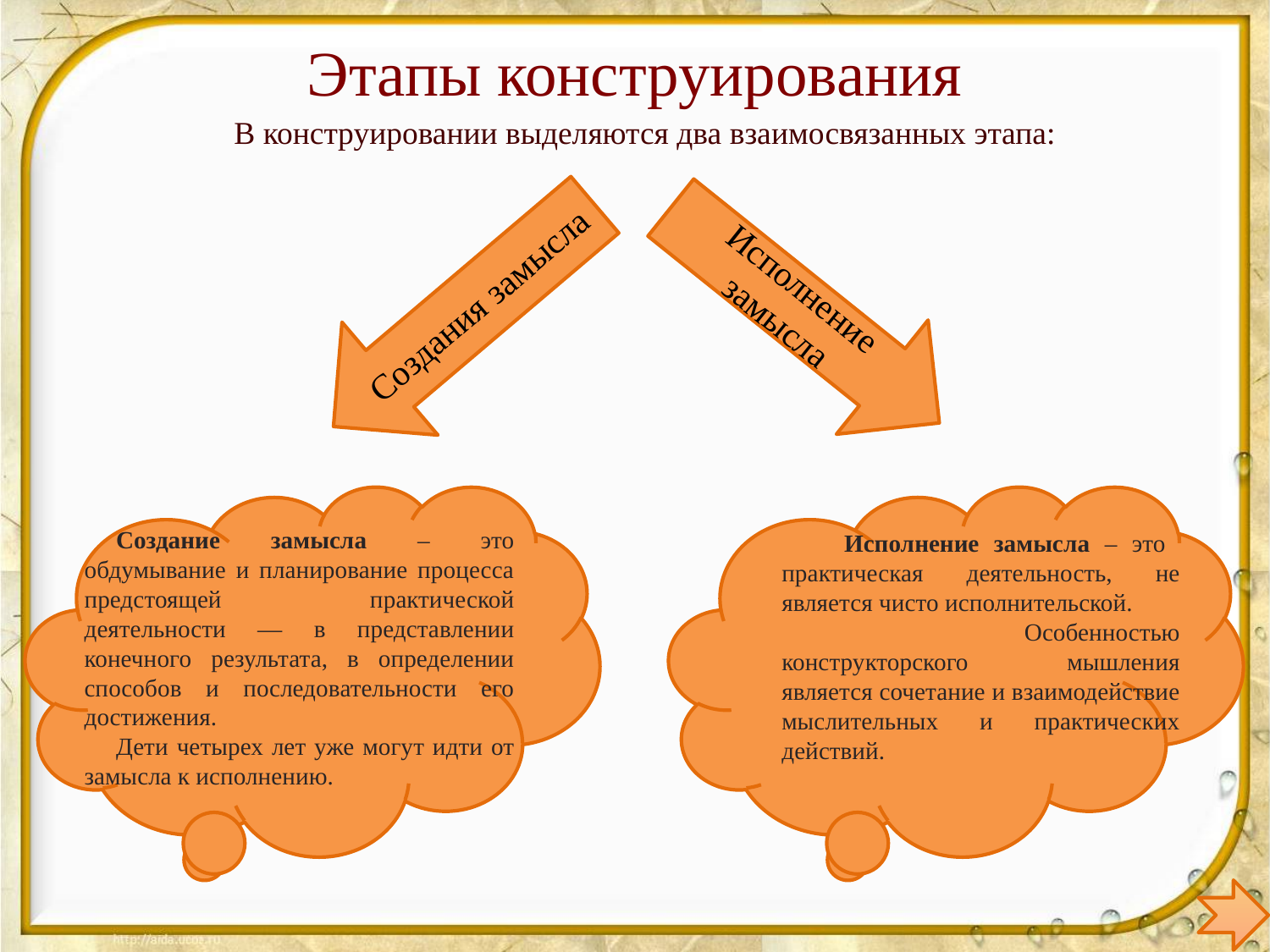

Этапы конструирования
В конструировании выделяются два взаимосвязанных этапа:
Создания замысла
Исполнение замысла

Создание замысла – это обдумывание и планирование процесса предстоящей практической деятельности — в представлении конечного результата, в определении способов и последовательности его достижения.
Дети четырех лет уже могут идти от замысла к исполнению.
Исполнение замысла – это  практическая деятельность, не является чисто исполнительской.
 Особенностью конструкторского мышления является сочетание и взаимодействие мыслительных и практических действий.